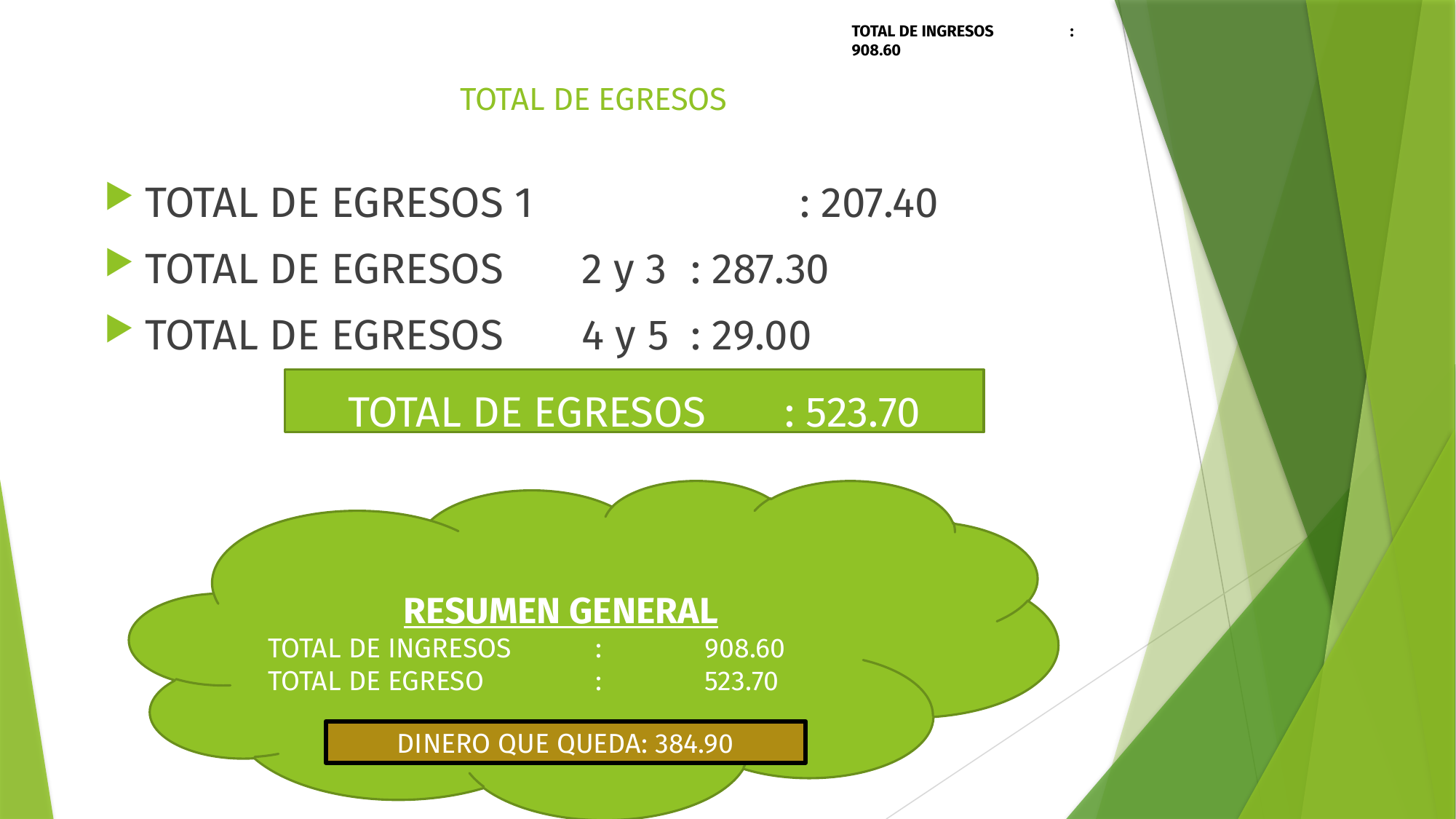

TOTAL DE INGRESOS	: 908.60
# TOTAL DE EGRESOS
TOTAL DE EGRESOS 1			: 207.40
TOTAL DE EGRESOS	2 y 3	: 287.30
TOTAL DE EGRESOS	4 y 5	: 29.00

TOTAL DE EGRESOS	: 523.70

RESUMEN GENERAL
TOTAL DE INGRESOS	:	908.60
TOTAL DE EGRESO		:	523.70
DINERO QUE QUEDA: 384.90